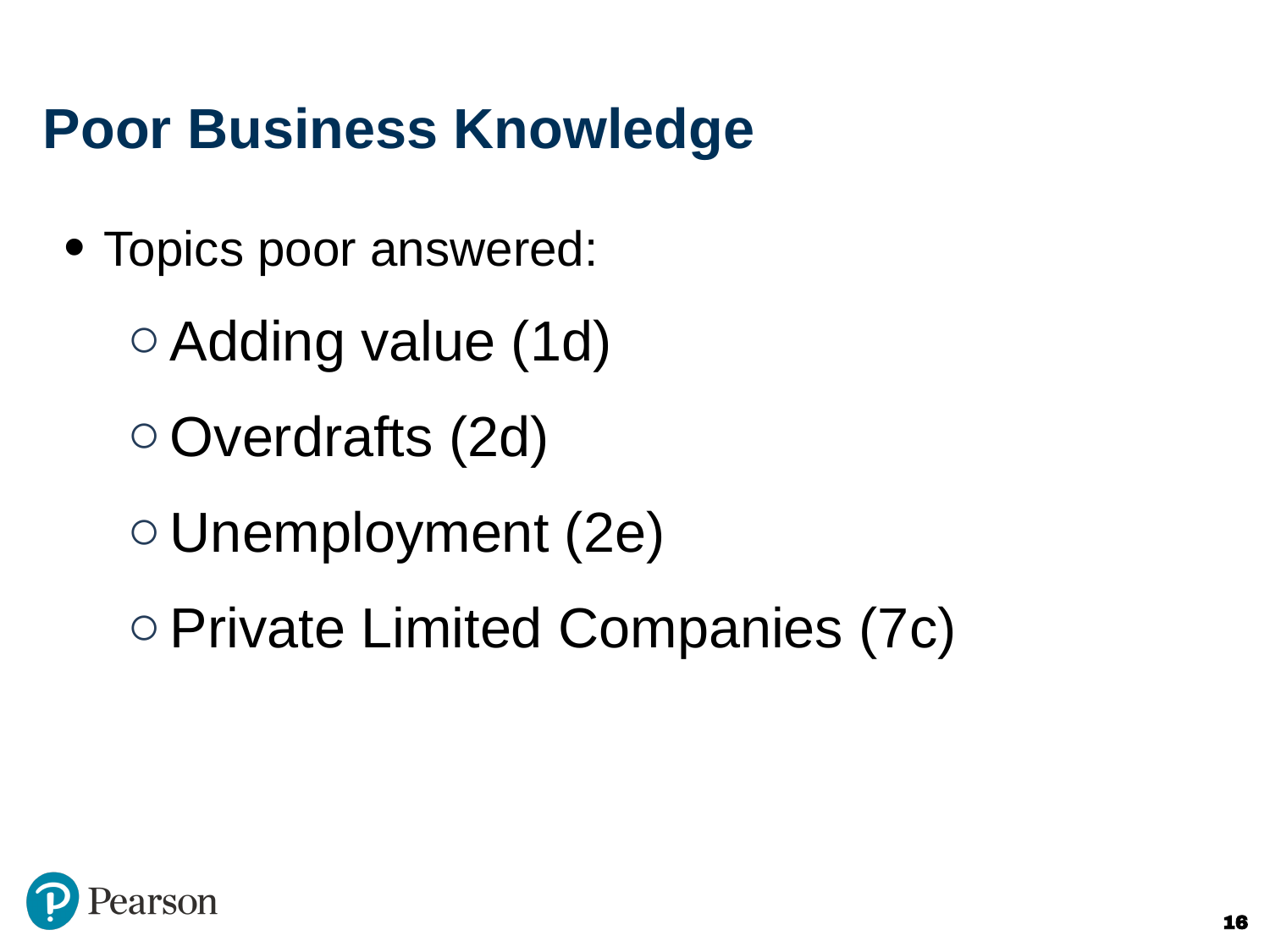

# Poor Business Knowledge
Topics poor answered:
Adding value (1d)
Overdrafts (2d)
Unemployment (2e)
Private Limited Companies (7c)